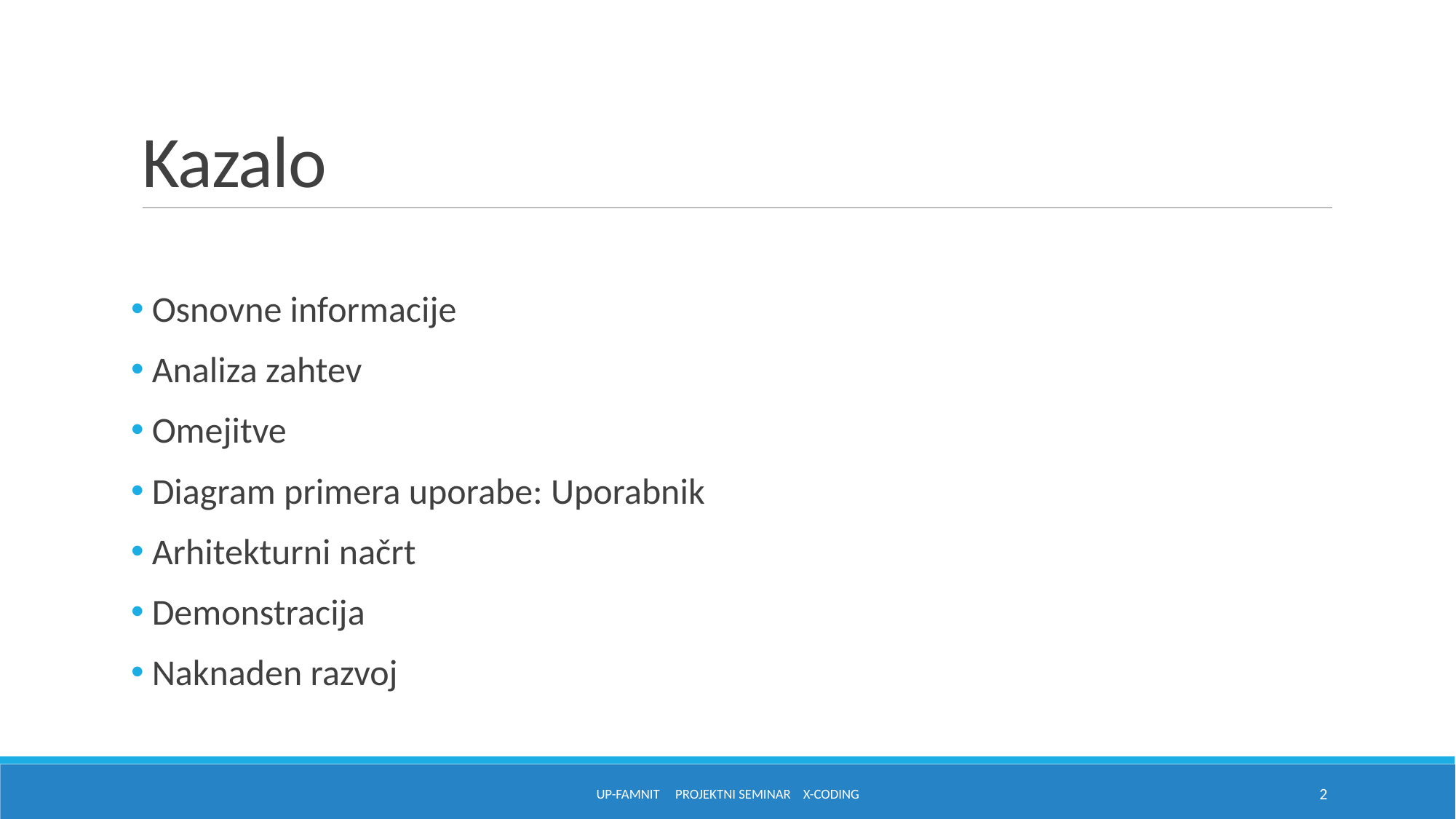

# Kazalo

 Osnovne informacije
 Analiza zahtev
 Omejitve
 Diagram primera uporabe: Uporabnik
 Arhitekturni načrt
 Demonstracija
 Naknaden razvoj

UP-FAMNIT     Projektni seminar    X-Coding
2